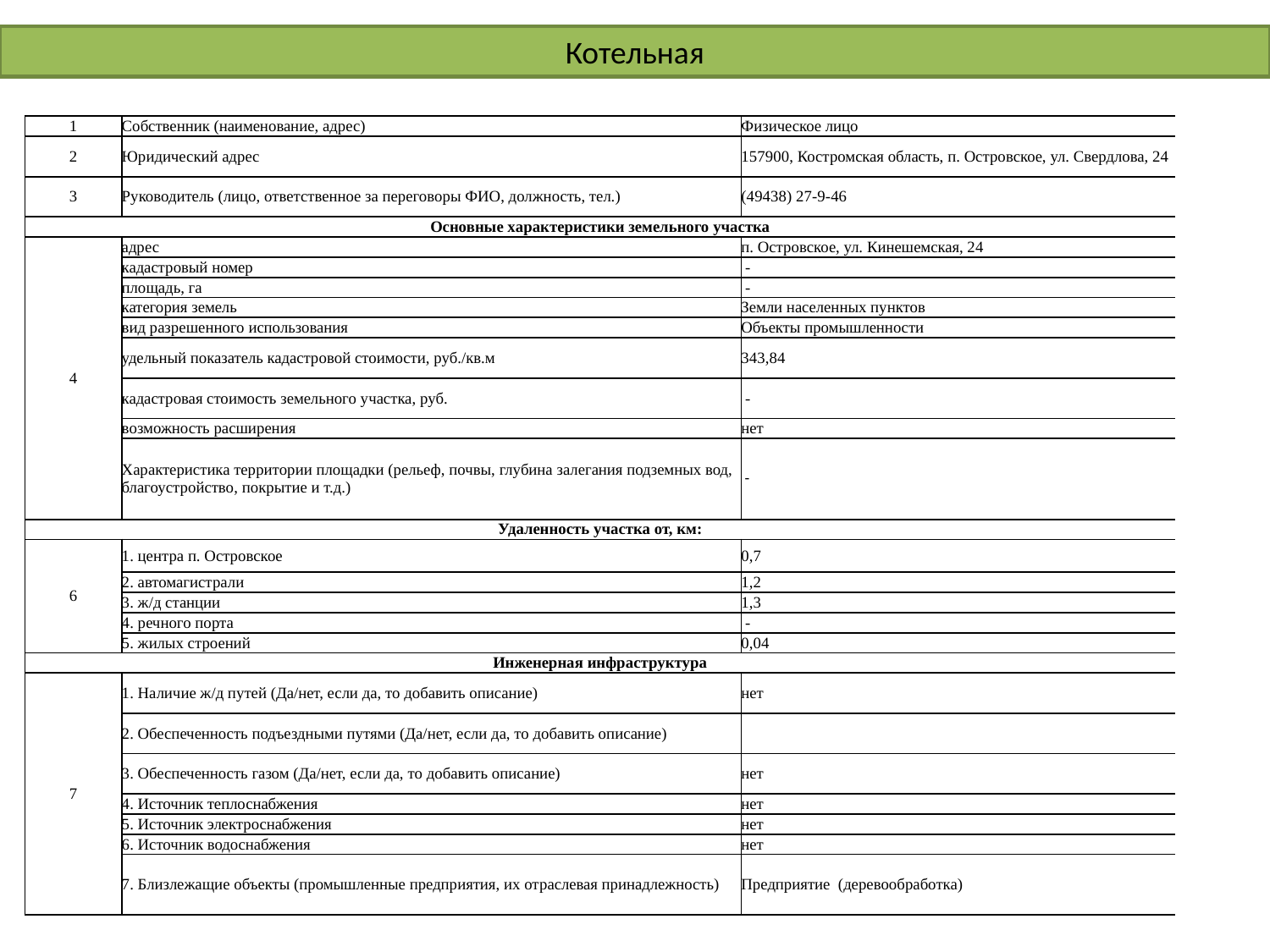

Котельная
| 1 | Собственник (наименование, адрес) | Физическое лицо |
| --- | --- | --- |
| 2 | Юридический адрес | 157900, Костромская область, п. Островское, ул. Свердлова, 24 |
| 3 | Руководитель (лицо, ответственное за переговоры ФИО, должность, тел.) | (49438) 27-9-46 |
| Основные характеристики земельного участка |  |  |
| 4 | адрес | п. Островское, ул. Кинешемская, 24 |
|  | кадастровый номер | - |
|  | площадь, га | - |
|  | категория земель | Земли населенных пунктов |
|  | вид разрешенного использования | Объекты промышленности |
|  | удельный показатель кадастровой стоимости, руб./кв.м | 343,84 |
|  | кадастровая стоимость земельного участка, руб. | - |
|  | возможность расширения | нет |
|  | Характеристика территории площадки (рельеф, почвы, глубина залегания подземных вод, благоустройство, покрытие и т.д.) | - |
| Удаленность участка от, км: |  |  |
| 6 | 1. центра п. Островское | 0,7 |
|  | 2. автомагистрали | 1,2 |
|  | 3. ж/д станции | 1,3 |
|  | 4. речного порта | - |
|  | 5. жилых строений | 0,04 |
| Инженерная инфраструктура |  |  |
| 7 | 1. Наличие ж/д путей (Да/нет, если да, то добавить описание) | нет |
|  | 2. Обеспеченность подъездными путями (Да/нет, если да, то добавить описание) |  |
|  | 3. Обеспеченность газом (Да/нет, если да, то добавить описание) | нет |
|  | 4. Источник теплоснабжения | нет |
|  | 5. Источник электроснабжения | нет |
|  | 6. Источник водоснабжения | нет |
|  | 7. Близлежащие объекты (промышленные предприятия, их отраслевая принадлежность) | Предприятие (деревообработка) |